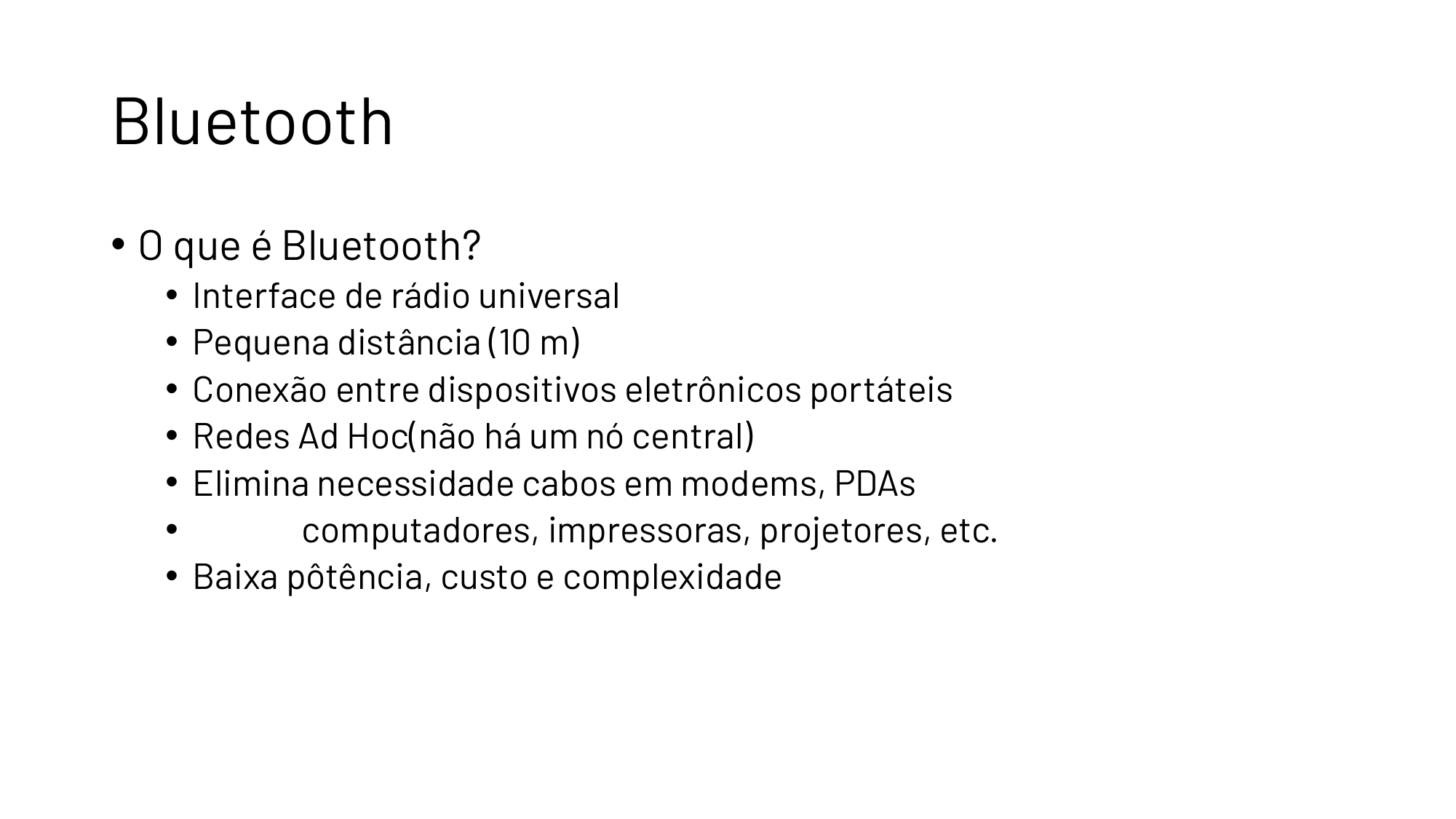

# Bluetooth
O que é Bluetooth?
Interface de rádio universal
Pequena distância (10 m)
Conexão entre dispositivos eletrônicos portáteis
Redes Ad Hoc(não há um nó central)
Elimina necessidade cabos em modems, PDAs
	computadores, impressoras, projetores, etc.
Baixa pôtência, custo e complexidade